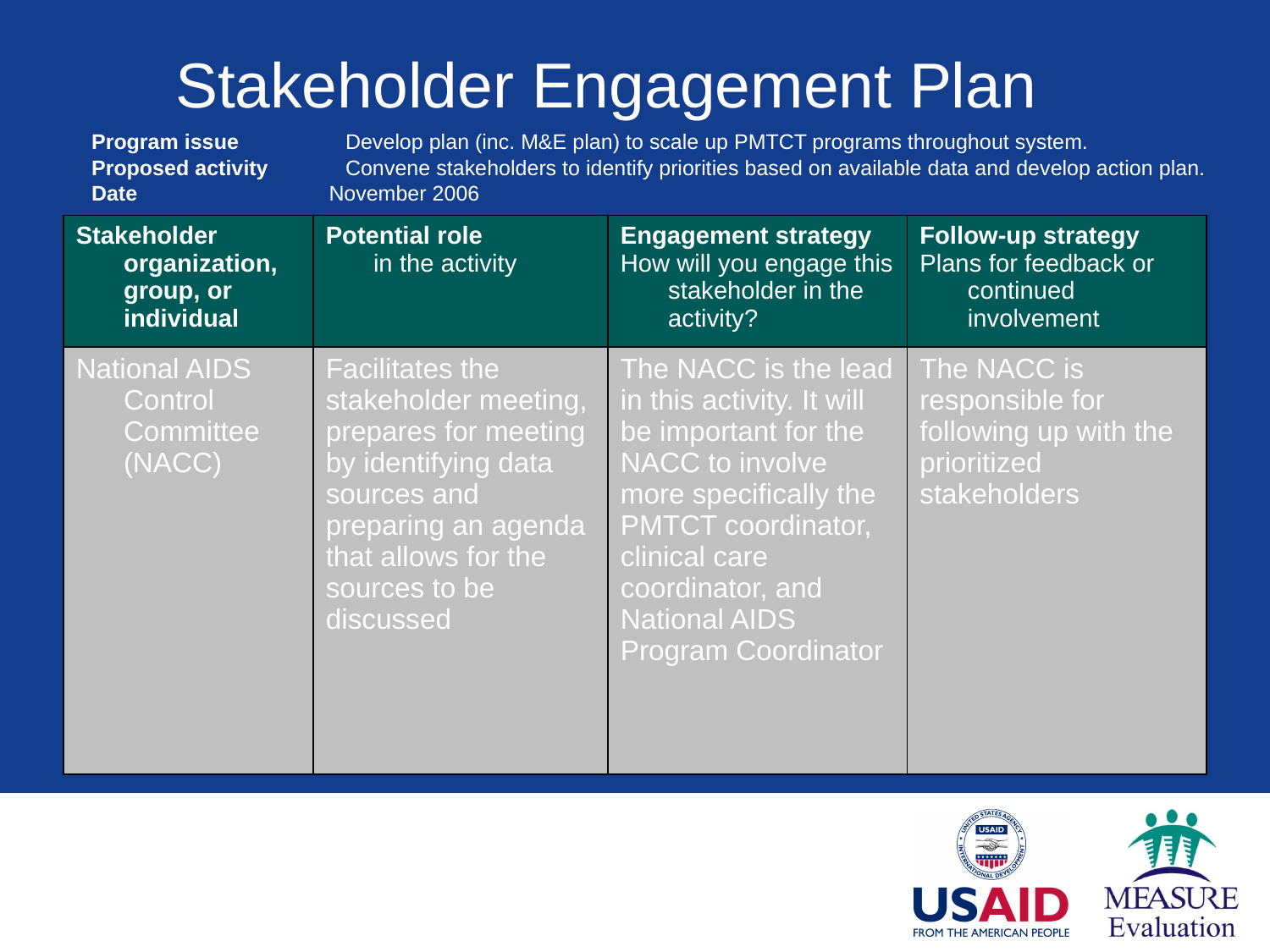

Stakeholder Engagement Plan

Program issue	Develop plan (inc. M&E plan) to scale up PMTCT programs throughout system.
Proposed activity	Convene stakeholders to identify priorities based on available data and develop action plan.
Date	                November 2006

| Stakeholder organization, group, or individual | Potential role in the activity | Engagement strategy How will you engage this stakeholder in the activity? | Follow-up strategy Plans for feedback or continued involvement |
| --- | --- | --- | --- |
| National AIDS Control Committee (NACC) | Facilitates the stakeholder meeting, prepares for meeting by identifying data sources and preparing an agenda that allows for the sources to be discussed | The NACC is the lead in this activity. It will be important for the NACC to involve more specifically the PMTCT coordinator, clinical care coordinator, and National AIDS Program Coordinator | The NACC is responsible for following up with the prioritized stakeholders |